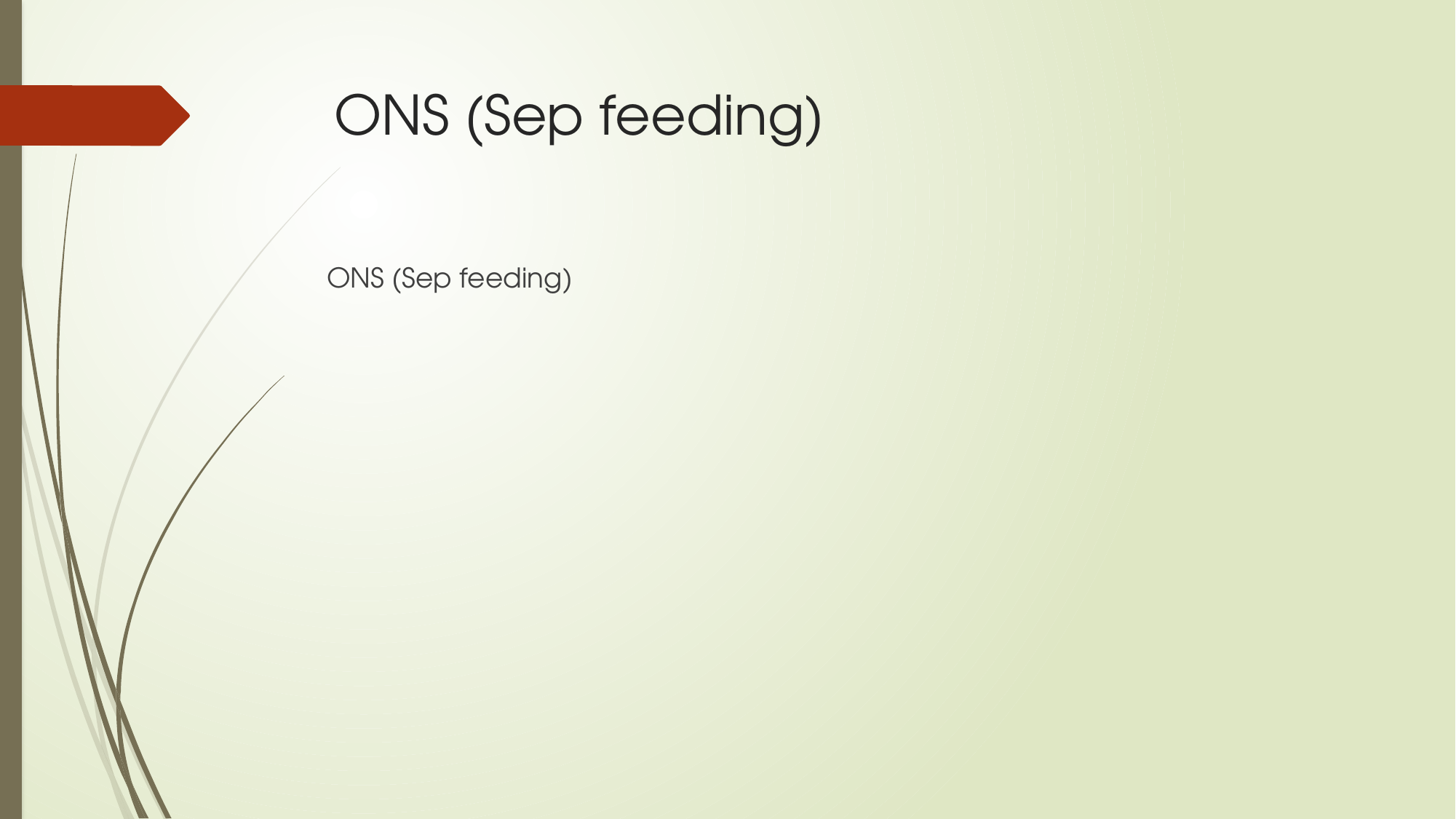

# ONS (Sep feeding)
ONS (Sep feeding)